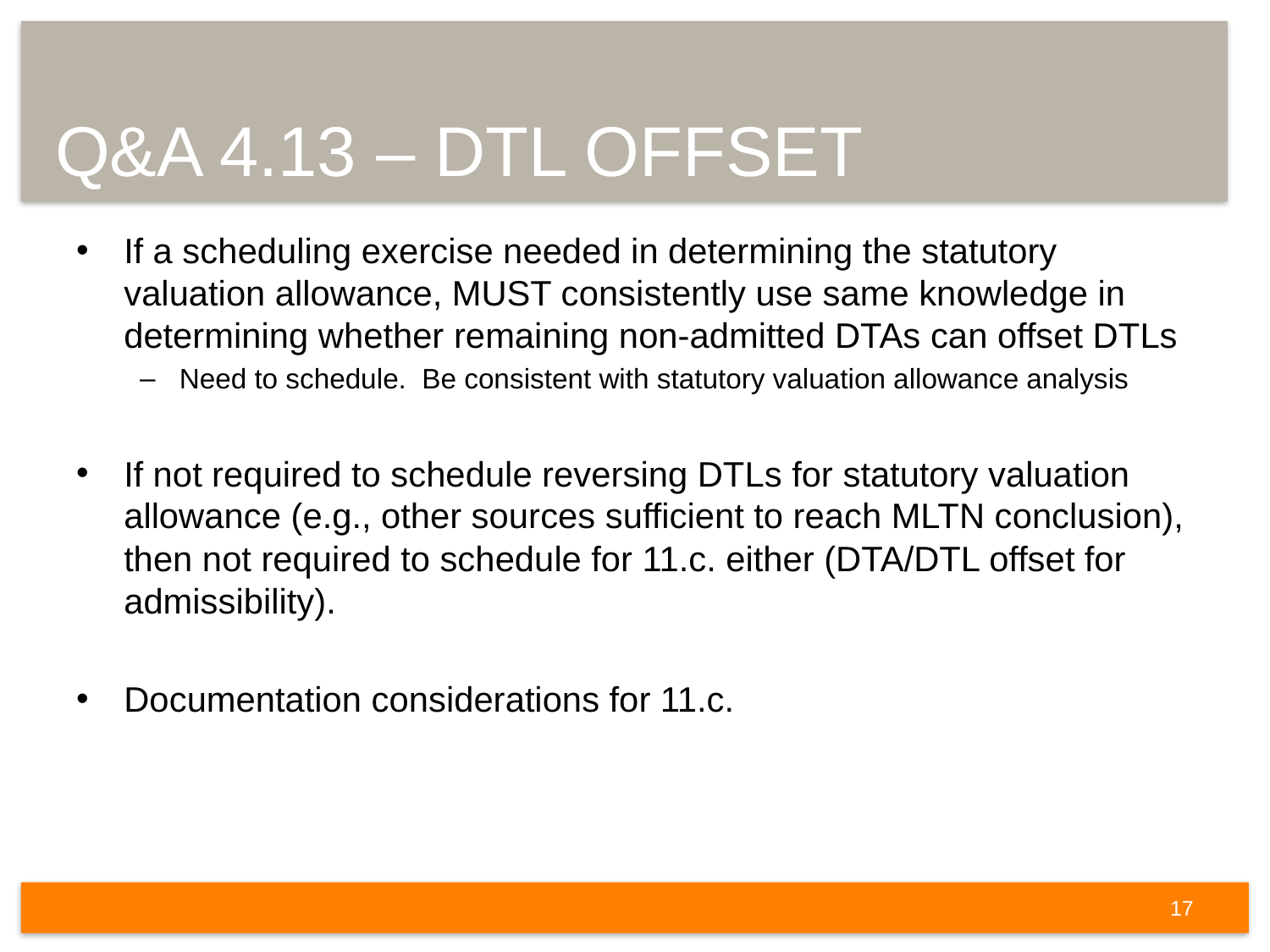

# Q&A 4.13 – DTL Offset
If a scheduling exercise needed in determining the statutory valuation allowance, MUST consistently use same knowledge in determining whether remaining non-admitted DTAs can offset DTLs
Need to schedule.  Be consistent with statutory valuation allowance analysis

If not required to schedule reversing DTLs for statutory valuation allowance (e.g., other sources sufficient to reach MLTN conclusion), then not required to schedule for 11.c. either (DTA/DTL offset for admissibility).

Documentation considerations for 11.c.
17